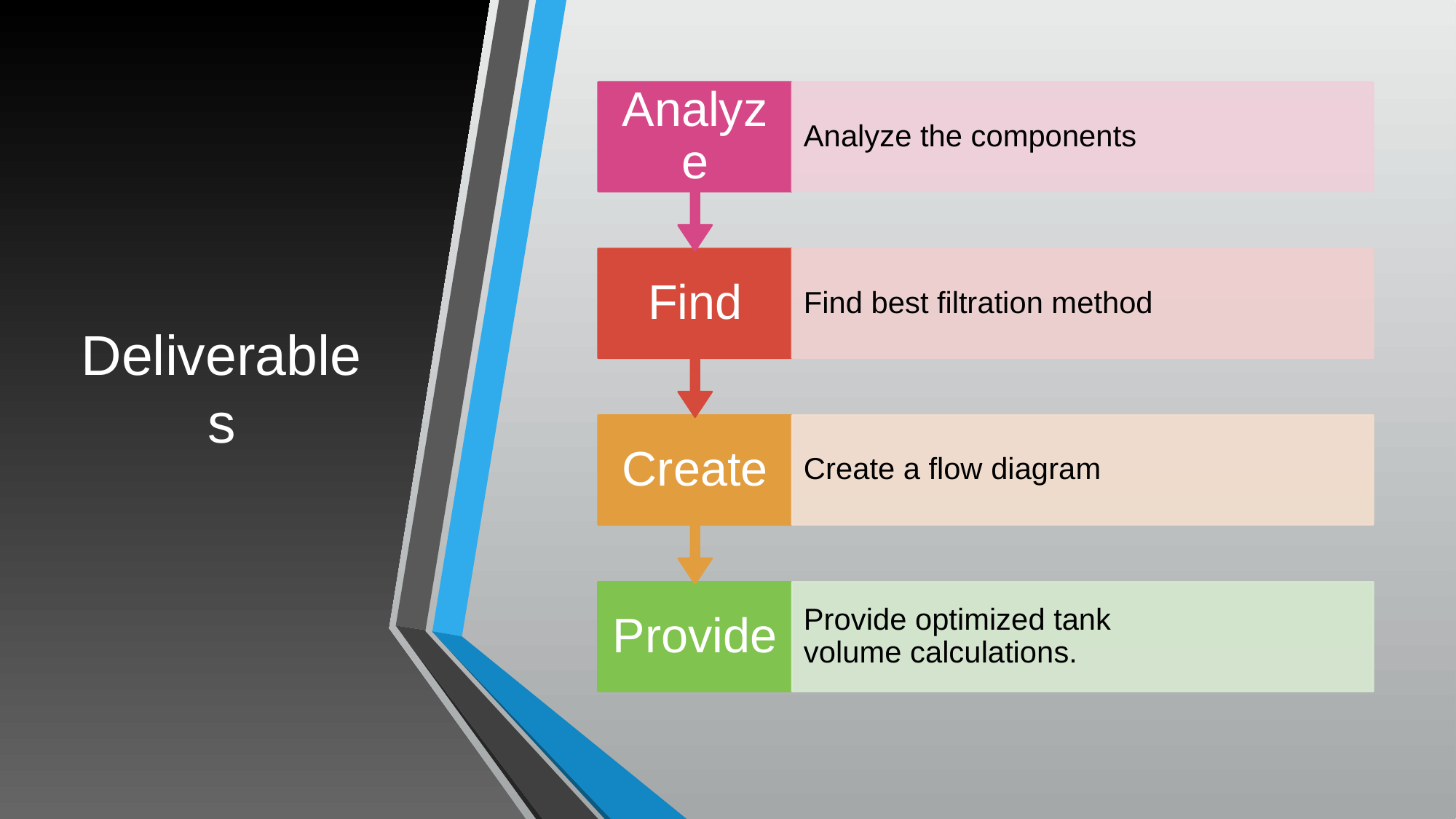

# Deliverables
Provide
Provide optimized tank volume calculations.
Create
Create a flow diagram
Find
Find best filtration method
Analyze
Analyze the components